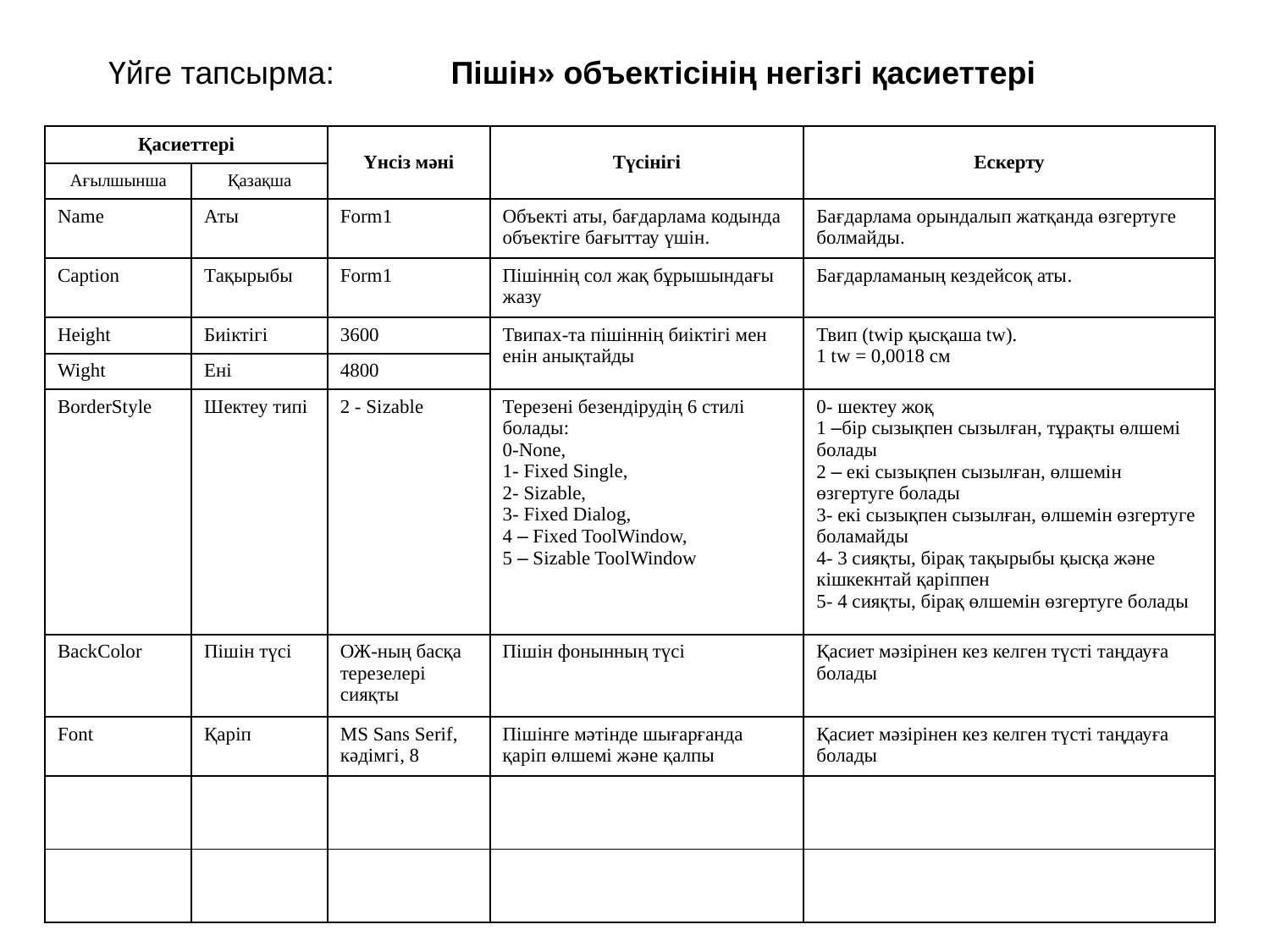

Үйге тапсырма:
Пішін» объектісінің негізгі қасиеттері
| Қасиеттері |  | Үнсіз мәні | Түсінігі | Ескерту |
| --- | --- | --- | --- | --- |
| Ағылшынша | Қазақша |  |  |  |
| Name | Аты | Form1 | Объекті аты, бағдарлама кодында объектіге бағыттау үшін. | Бағдарлама орындалып жатқанда өзгертуге болмайды. |
| Caption | Тақырыбы | Form1 | Пішіннің сол жақ бұрышындағы жазу | Бағдарламаның кездейсоқ аты. |
| Height | Биіктігі | 3600 | Твипах-та пішіннің биіктігі мен енін анықтайды | Твип (twip қысқаша tw). 1 tw = 0,0018 см |
| Wight | Ені | 4800 |  |  |
| BorderStyle | Шектеу типі | 2 - Sizable | Терезені безендірудің 6 стилі болады: 0-None, 1- Fixed Single, 2- Sizable, 3- Fixed Dialog, 4 – Fixed ToolWindow, 5 – Sizable ToolWindow | 0- шектеу жоқ 1 –бір сызықпен сызылған, тұрақты өлшемі болады 2 – екі сызықпен сызылған, өлшемін өзгертуге болады 3- екі сызықпен сызылған, өлшемін өзгертуге боламайды 4- 3 сияқты, бірақ тақырыбы қысқа және кішкекнтай қаріппен 5- 4 сияқты, бірақ өлшемін өзгертуге болады |
| BackColor | Пішін түсі | ОЖ-ның басқа терезелері сияқты | Пішін фонынның түсі | Қасиет мәзірінен кез келген түсті таңдауға болады |
| Font | Қаріп | MS Sans Serif, кәдімгі, 8 | Пішінге мәтінде шығарғанда қаріп өлшемі және қалпы | Қасиет мәзірінен кез келген түсті таңдауға болады |
|  |  |  |  |  |
|  |  |  |  |  |